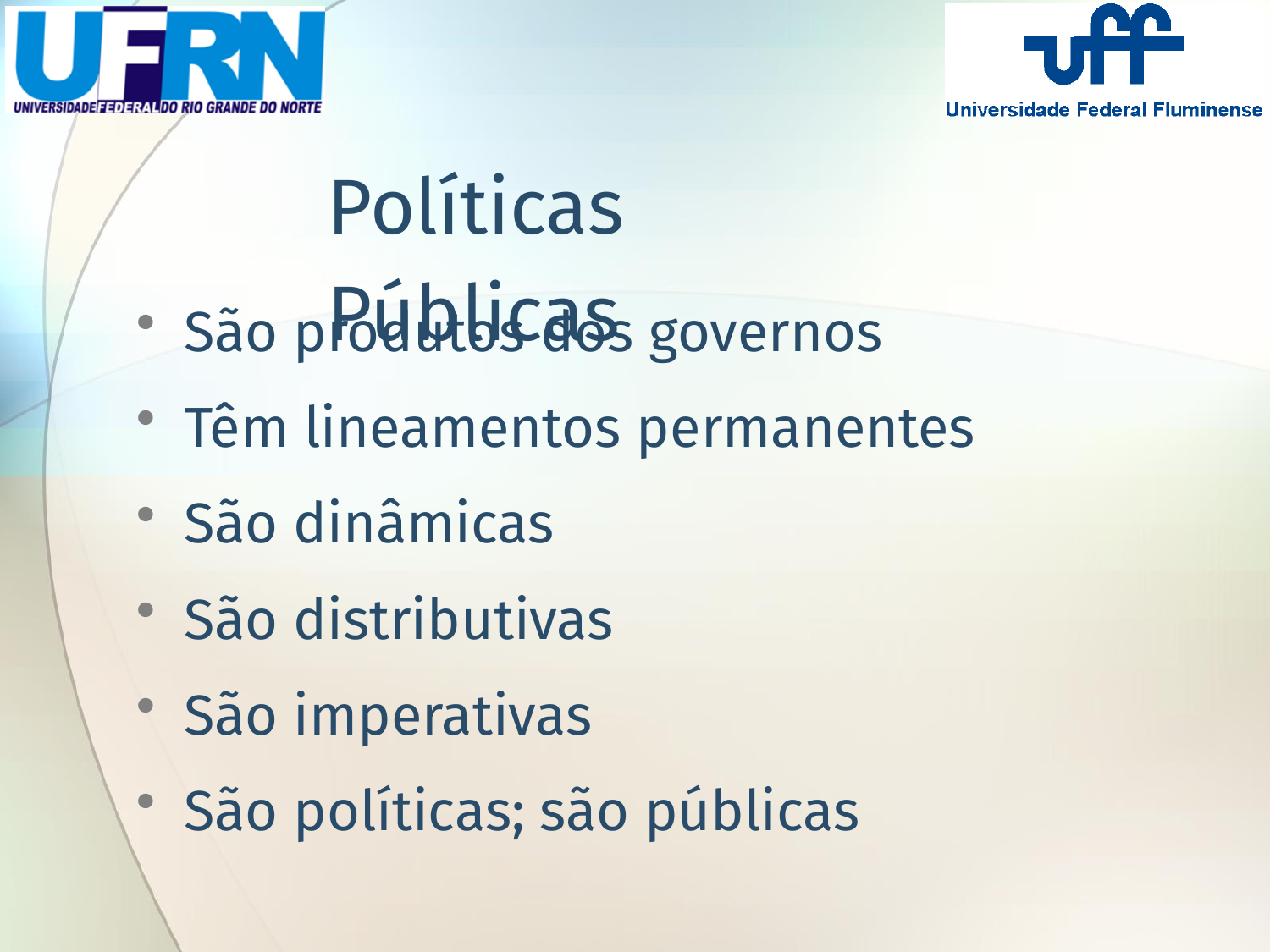

Políticas Públicas
São produtos dos governos
Têm lineamentos permanentes
São dinâmicas
São distributivas
São imperativas
São políticas; são públicas